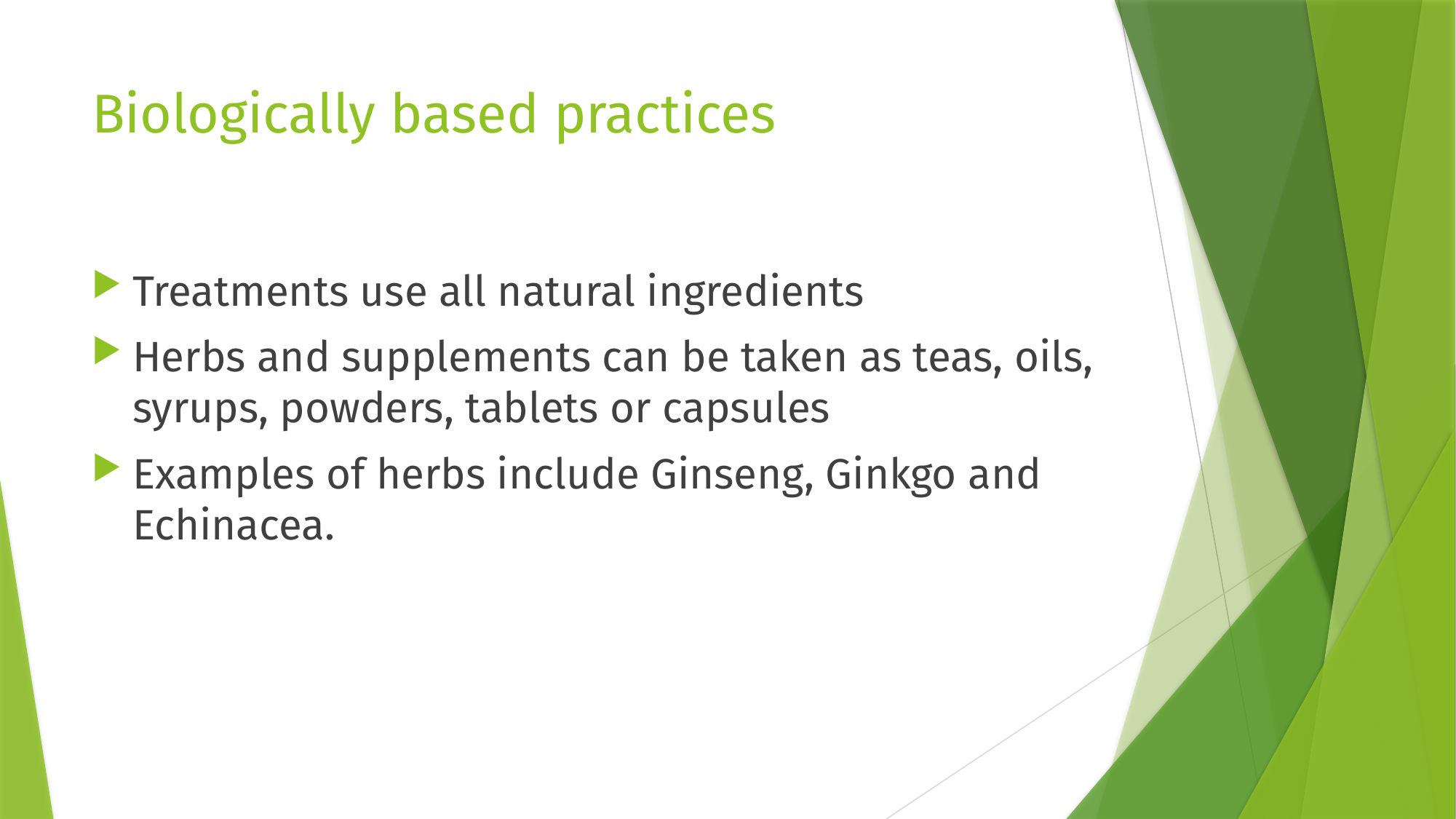

# Biologically based practices
Treatments use all natural ingredients
Herbs and supplements can be taken as teas, oils, syrups, powders, tablets or capsules
Examples of herbs include Ginseng, Ginkgo and Echinacea.